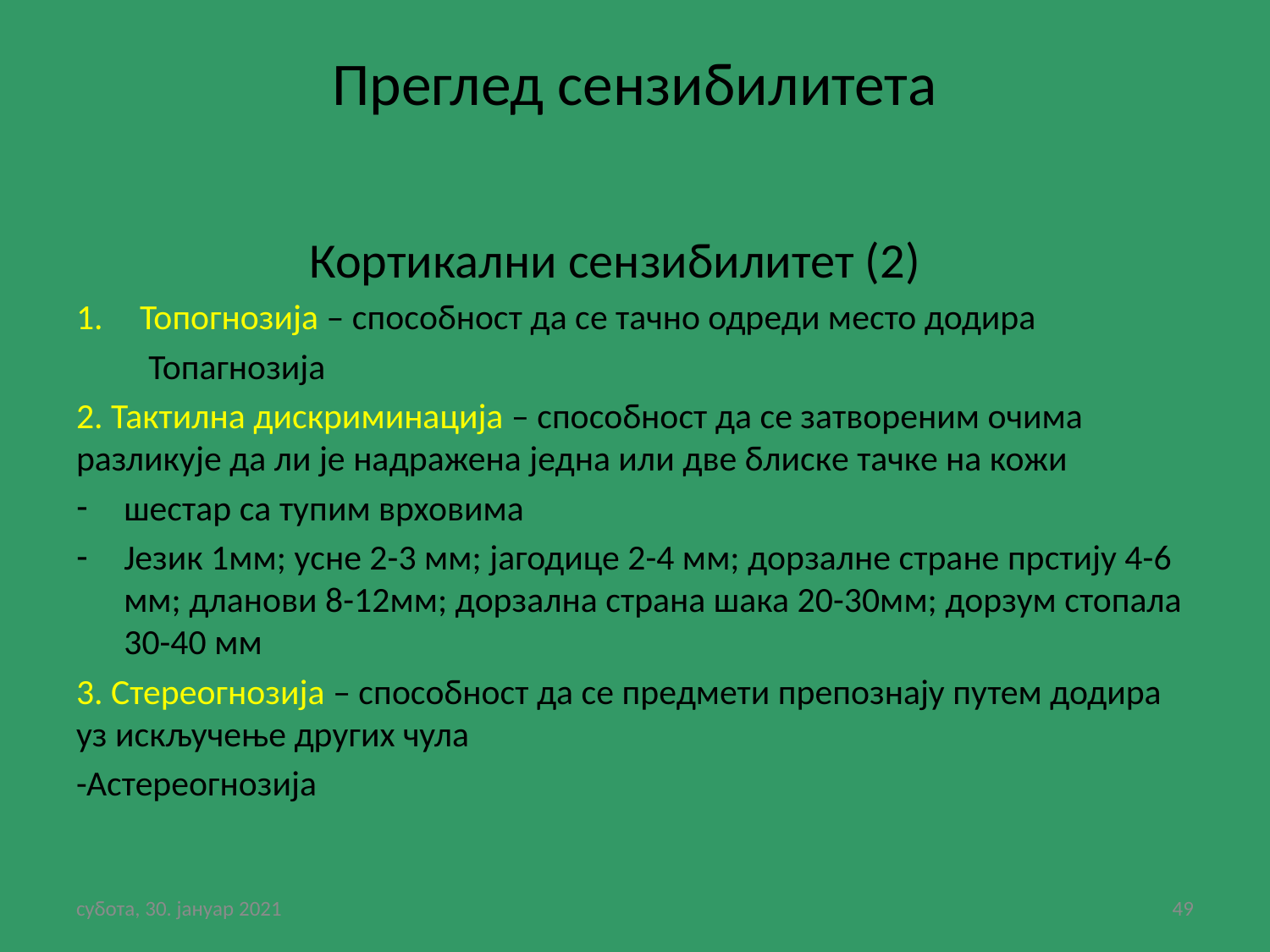

# Преглед сензибилитета
                             Кортикални сензибилитет (2)
Топогнозија – способност да се тачно одреди место додира
         Топагнозија
2. Тактилна дискриминација – способност да се затвореним очима разликује да ли је надражена једна или две блиске тачке на кожи
шестар са тупим врховима
Језик 1мм; усне 2-3 мм; јагодице 2-4 мм; дорзалне стране прстију 4-6 мм; дланови 8-12мм; дорзална страна шака 20-30мм; дорзум стопала 30-40 мм
3. Стереогнозија – способност да се предмети препознају путем додира уз искључење других чула
-Астереогнозија
субота, 30. јануар 2021
49